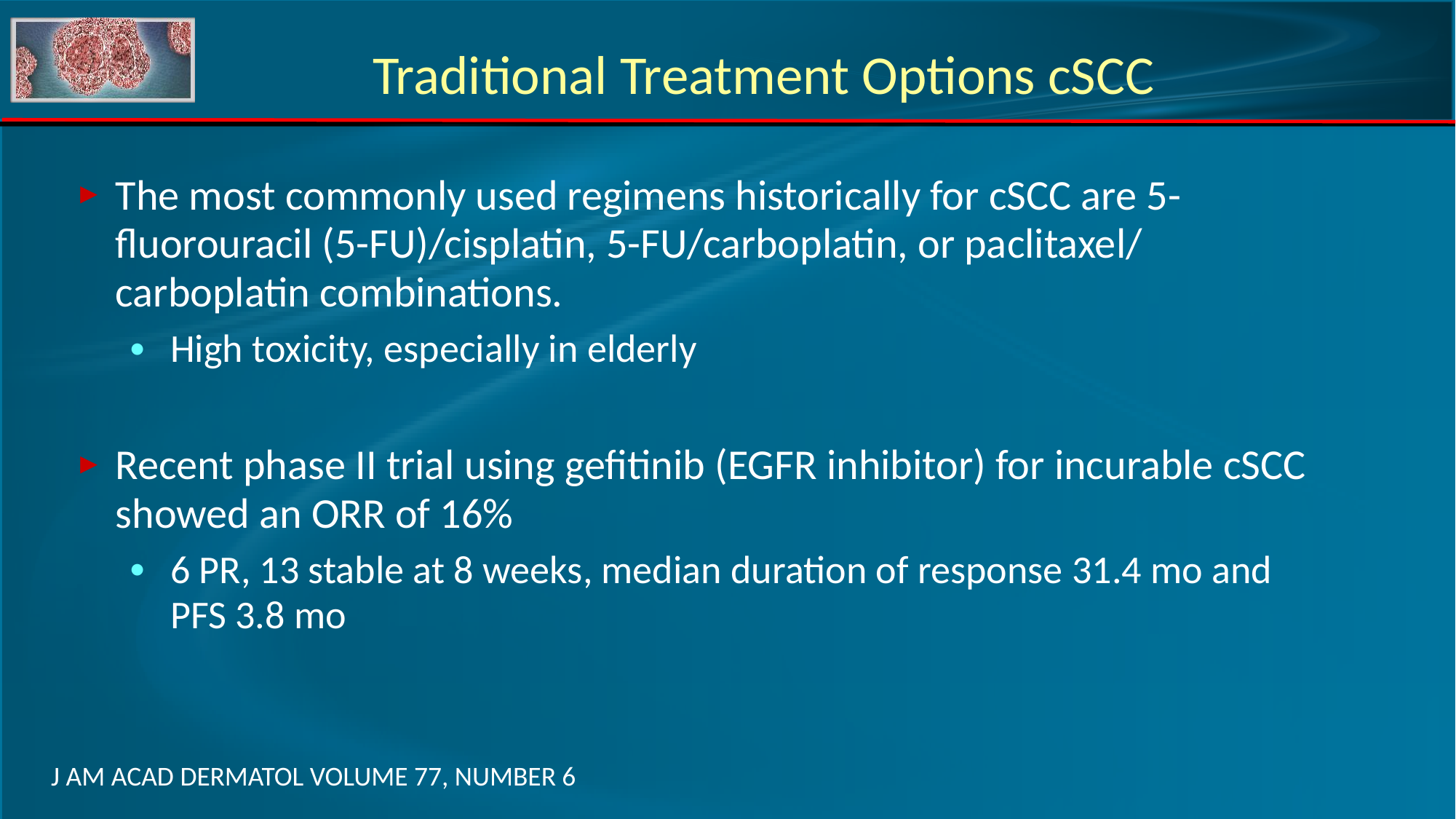

Traditional Treatment Options cSCC
The most commonly used regimens historically for cSCC are 5-fluorouracil (5-FU)/cisplatin, 5-FU/carboplatin, or paclitaxel/ carboplatin combinations.
High toxicity, especially in elderly

Recent phase II trial using gefitinib (EGFR inhibitor) for incurable cSCC showed an ORR of 16%
6 PR, 13 stable at 8 weeks, median duration of response 31.4 mo and PFS 3.8 mo

J AM ACAD DERMATOL VOLUME 77, NUMBER 6